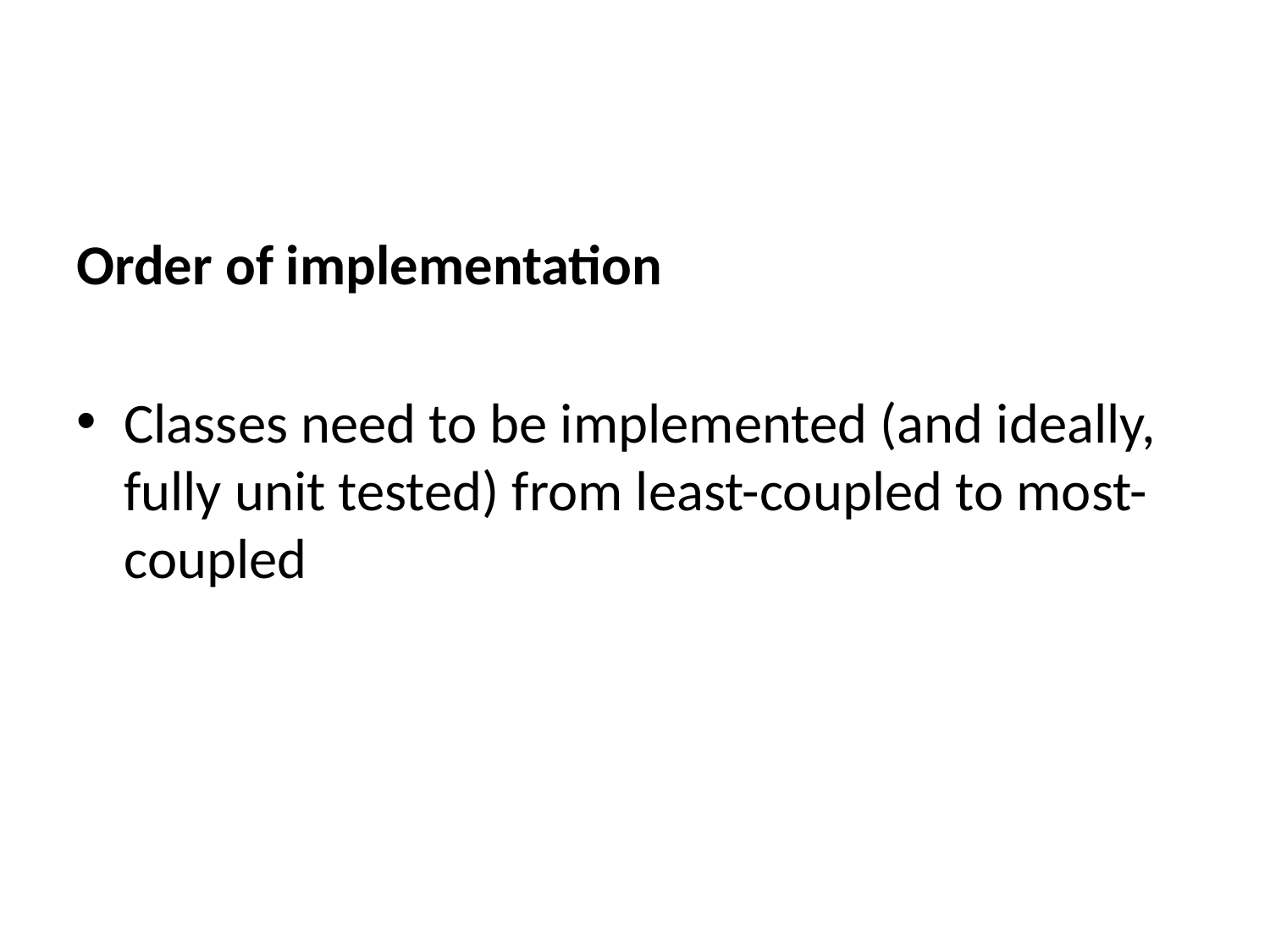

#
Order of implementation

Classes need to be implemented (and ideally, fully unit tested) from least-coupled to most- coupled